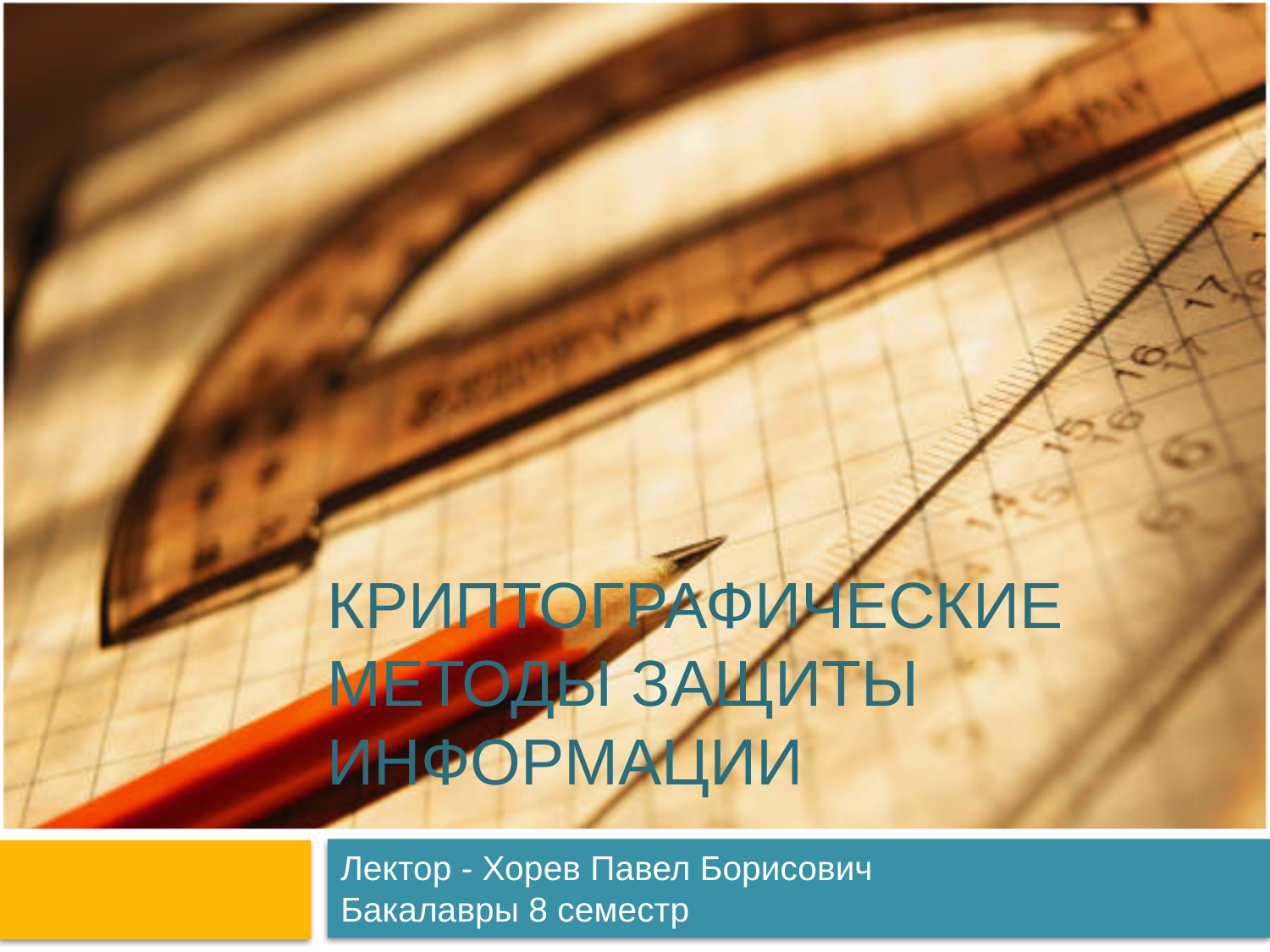

# Криптографические методы защиты информации
Лектор - Хорев Павел Борисович
Бакалавры 8 семестр